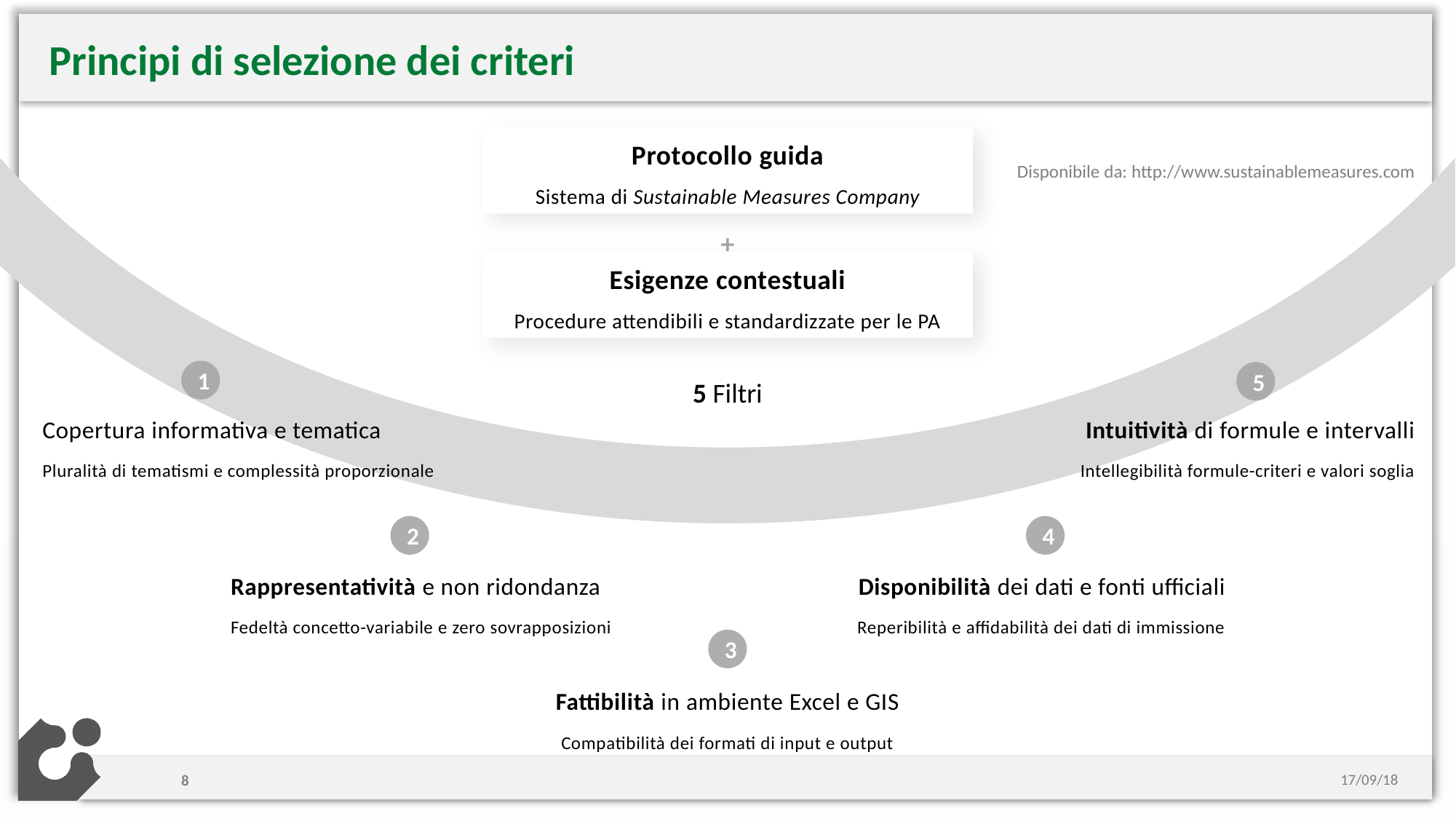

Principi di selezione dei criteri
Protocollo guida
Sistema di Sustainable Measures Company
Disponibile da: http://www.sustainablemeasures.com
+
Esigenze contestuali
Procedure attendibili e standardizzate per le PA
1
Copertura informativa e tematica
Pluralità di tematismi e complessità proporzionale
5
Intuitività di formule e intervalli
Intellegibilità formule-criteri e valori soglia
5 Filtri
2
Rappresentatività e non ridondanza
Fedeltà concetto-variabile e zero sovrapposizioni
4
Disponibilità dei dati e fonti ufficiali
Reperibilità e affidabilità dei dati di immissione
3
Fattibilità in ambiente Excel e GIS
Compatibilità dei formati di input e output
17/09/18

8